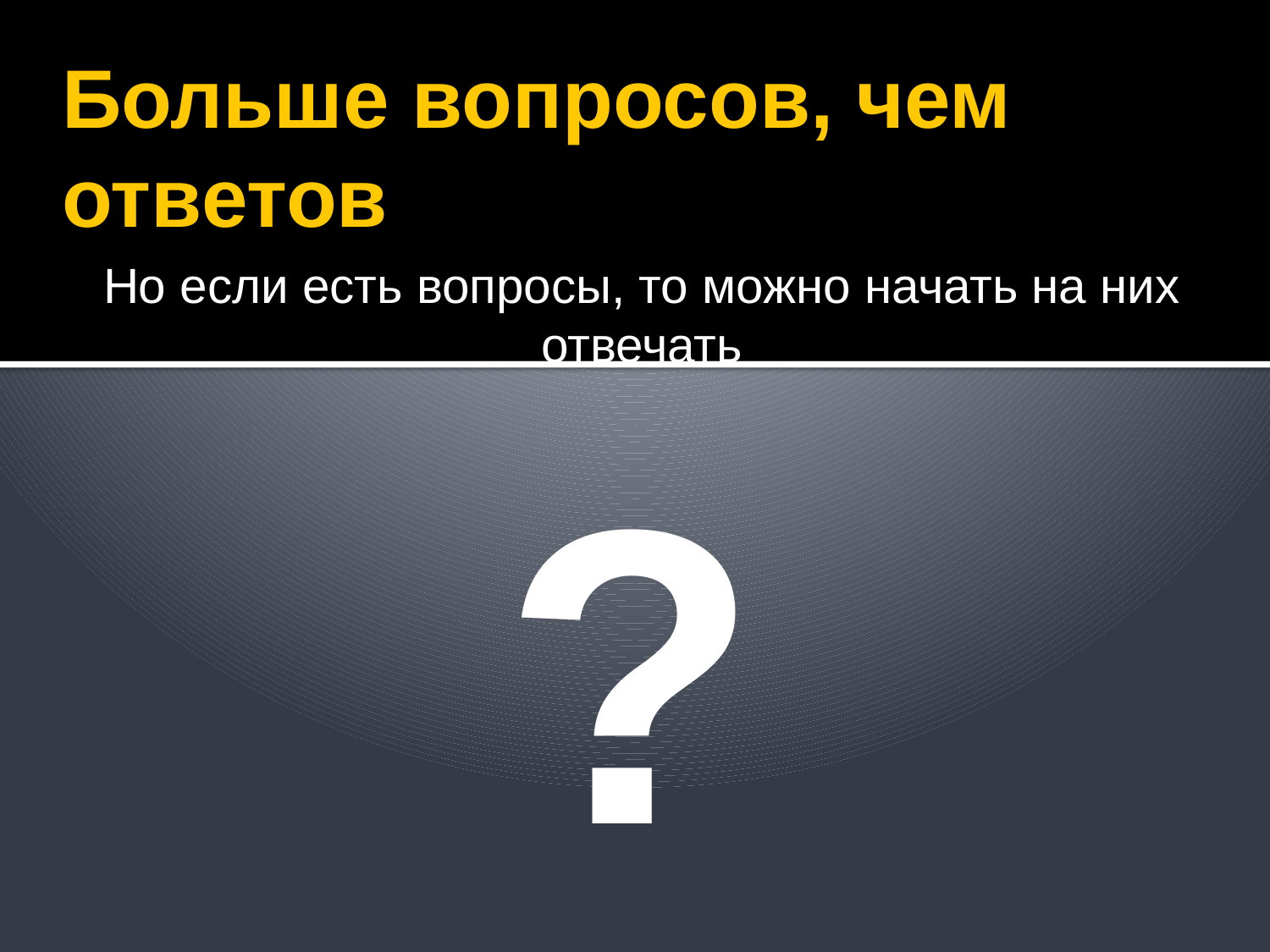

# Больше вопросов, чем ответов
Но если есть вопросы, то можно начать на них отвечать
?